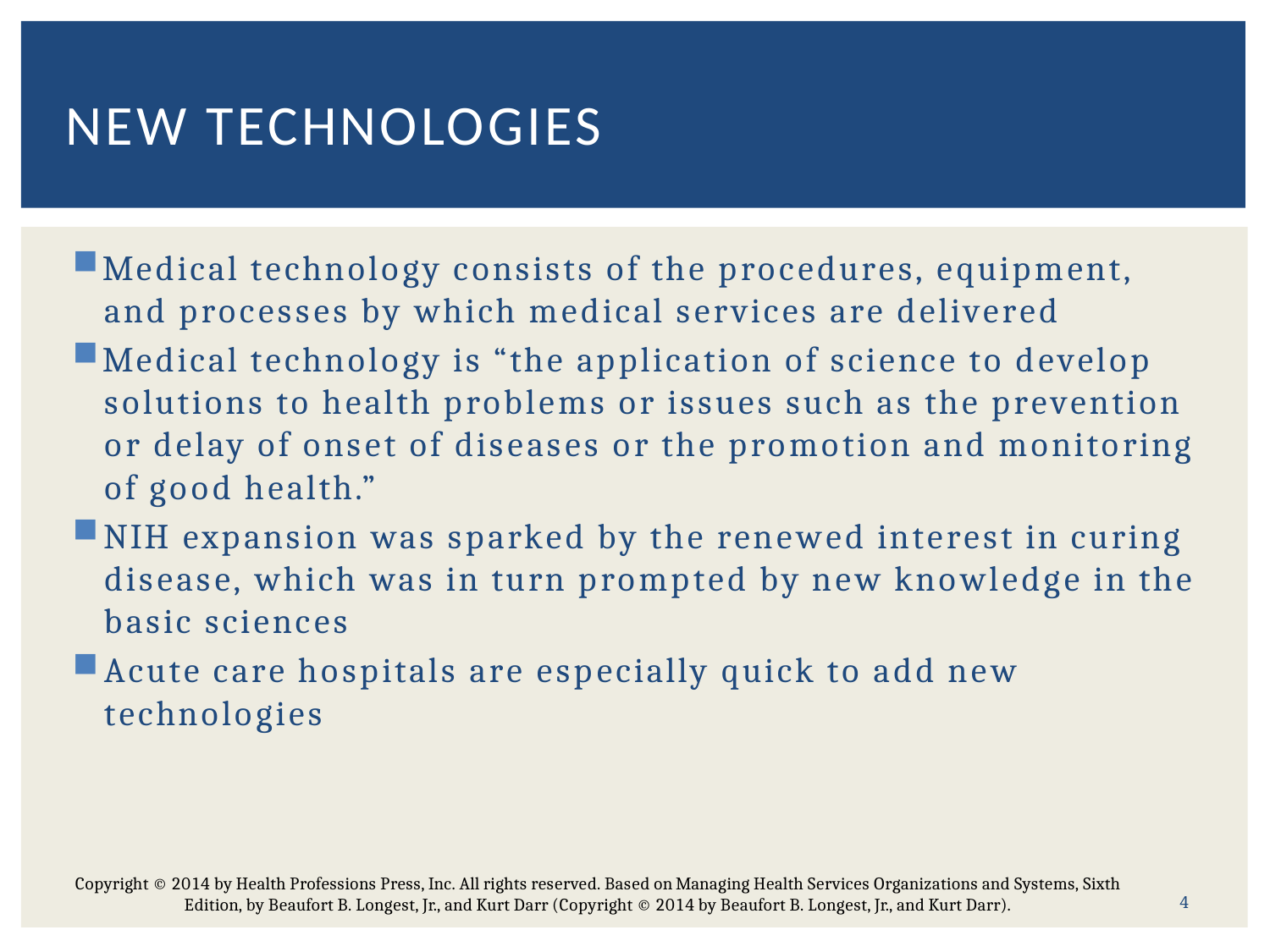

# New Technologies
Medical technology consists of the procedures, equipment, and processes by which medical services are delivered
Medical technology is “the application of science to develop solutions to health problems or issues such as the prevention or delay of onset of diseases or the promotion and monitoring of good health.”
NIH expansion was sparked by the renewed interest in curing disease, which was in turn prompted by new knowledge in the basic sciences
Acute care hospitals are especially quick to add new technologies

Copyright © 2014 by Health Professions Press, Inc. All rights reserved. Based on Managing Health Services Organizations and Systems, Sixth Edition, by Beaufort B. Longest, Jr., and Kurt Darr (Copyright © 2014 by Beaufort B. Longest, Jr., and Kurt Darr).
4